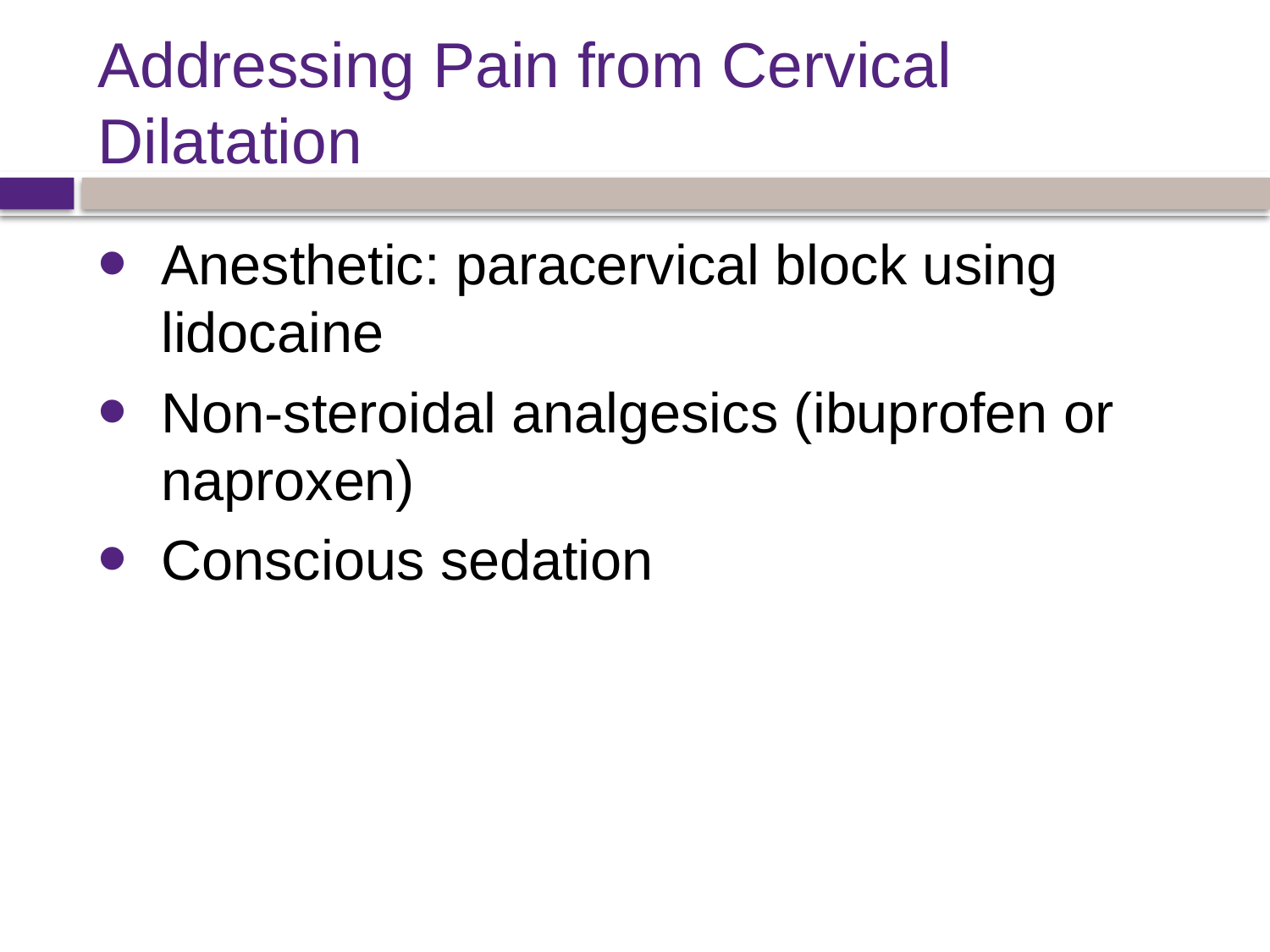

# Addressing Pain from Cervical Dilatation
Anesthetic: paracervical block using lidocaine
Non-steroidal analgesics (ibuprofen or naproxen)
Conscious sedation